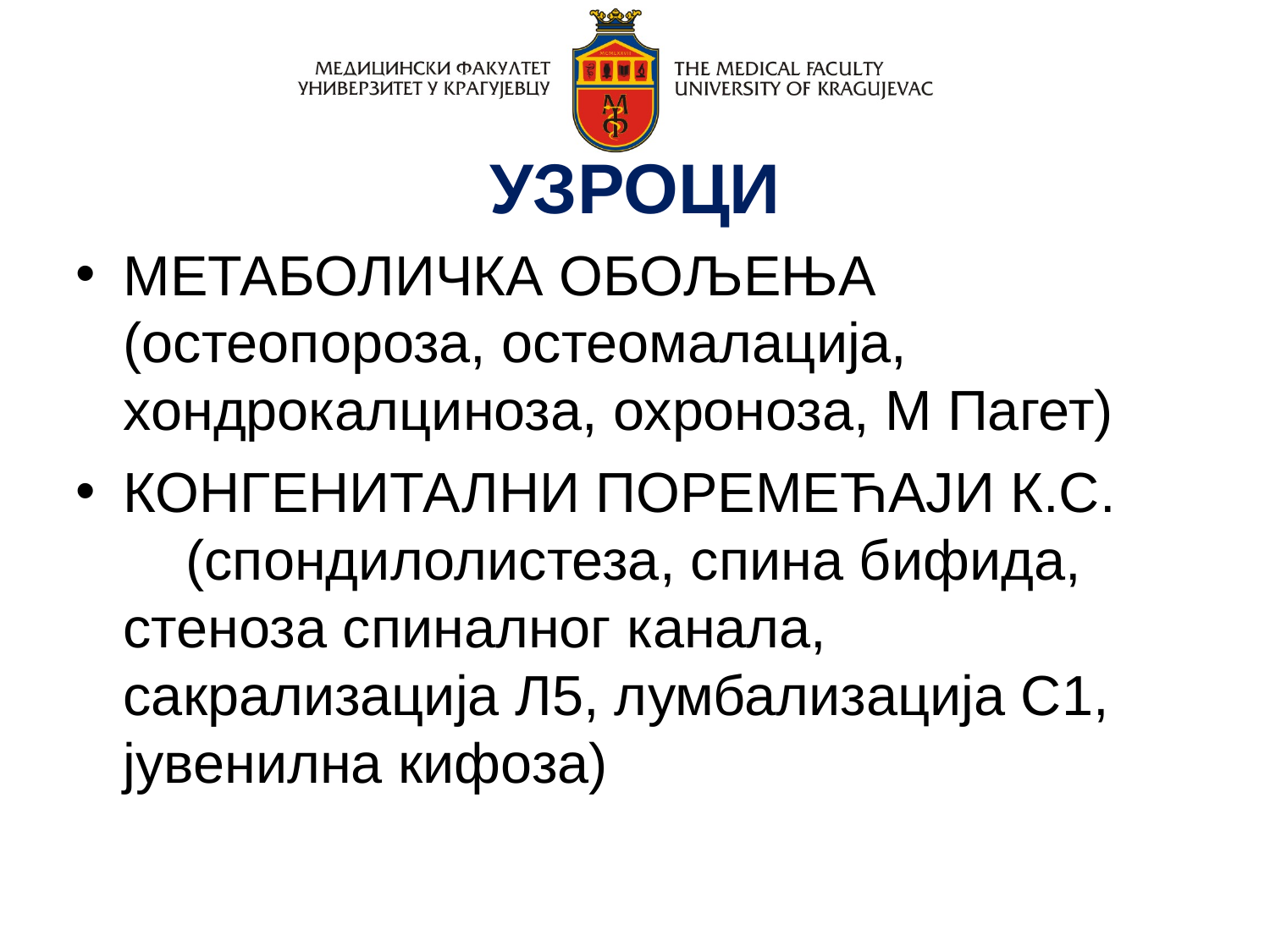

УЗРОЦИ
МЕТАБОЛИЧКА ОБОЉЕЊА                    (остеопороза, остеомалација, хондрокалциноза, охроноза, М Пагет)
КОНГЕНИТАЛНИ ПОРЕМЕЋАЈИ К.С.         (спондилолистеза, спина бифида, стеноза спиналног канала, сакрализација Л5, лумбализација С1, јувенилна кифоза)